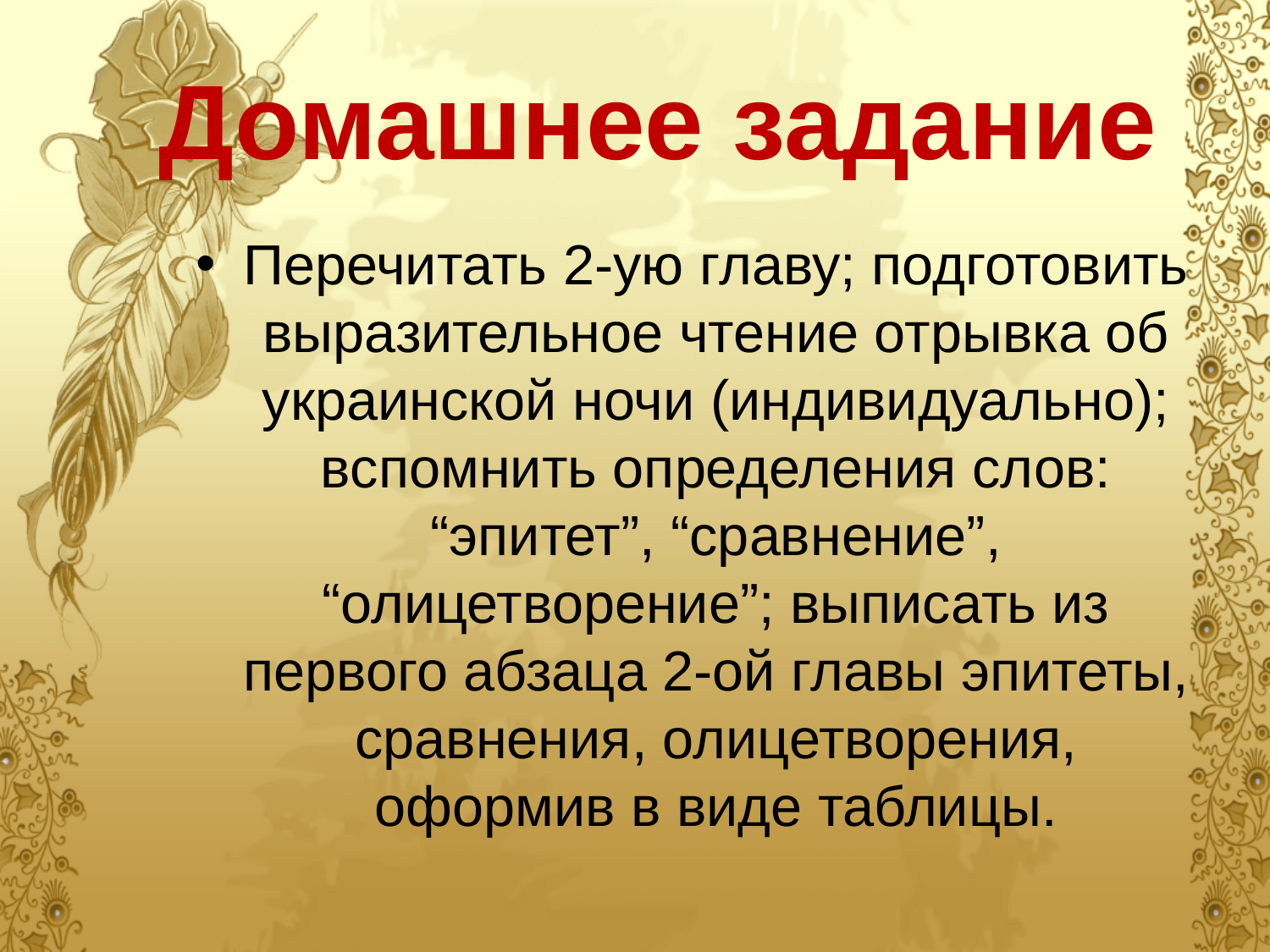

# Домашнее задание
Перечитать 2-ую главу; подготовить выразительное чтение отрывка об украинской ночи (индивидуально); вспомнить определения слов: “эпитет”, “сравнение”, “олицетворение”; выписать из первого абзаца 2-ой главы эпитеты, сравнения, олицетворения, оформив в виде таблицы.